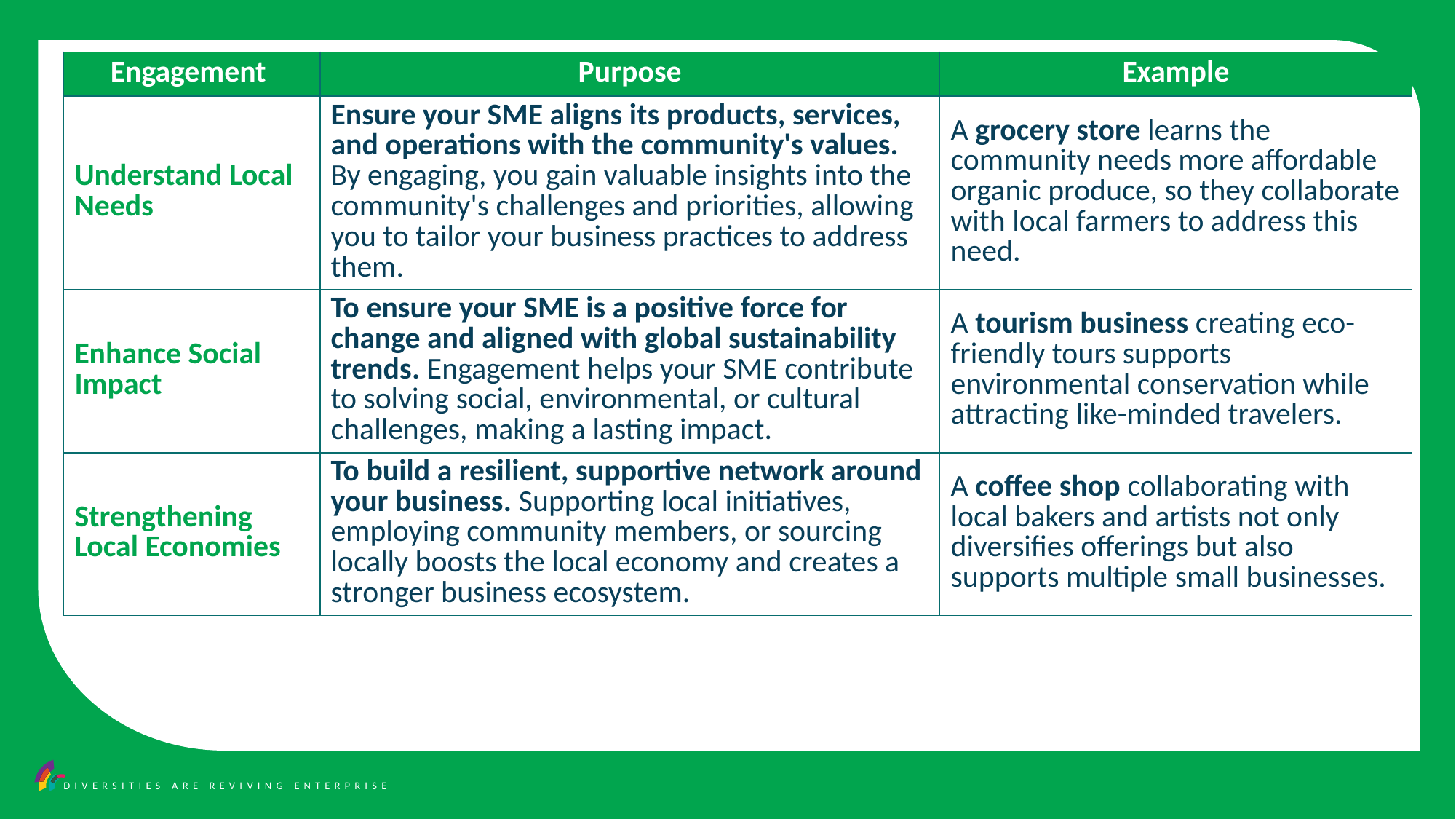

| Engagement | Purpose | Example |
| --- | --- | --- |
| Understand Local Needs | Ensure your SME aligns its products, services, and operations with the community's values. By engaging, you gain valuable insights into the community's challenges and priorities, allowing you to tailor your business practices to address them. | A grocery store learns the community needs more affordable organic produce, so they collaborate with local farmers to address this need. |
| Enhance Social Impact | To ensure your SME is a positive force for change and aligned with global sustainability trends. Engagement helps your SME contribute to solving social, environmental, or cultural challenges, making a lasting impact. | A tourism business creating eco-friendly tours supports environmental conservation while attracting like-minded travelers. |
| Strengthening Local Economies | To build a resilient, supportive network around your business. Supporting local initiatives, employing community members, or sourcing locally boosts the local economy and creates a stronger business ecosystem. | A coffee shop collaborating with local bakers and artists not only diversifies offerings but also supports multiple small businesses. |